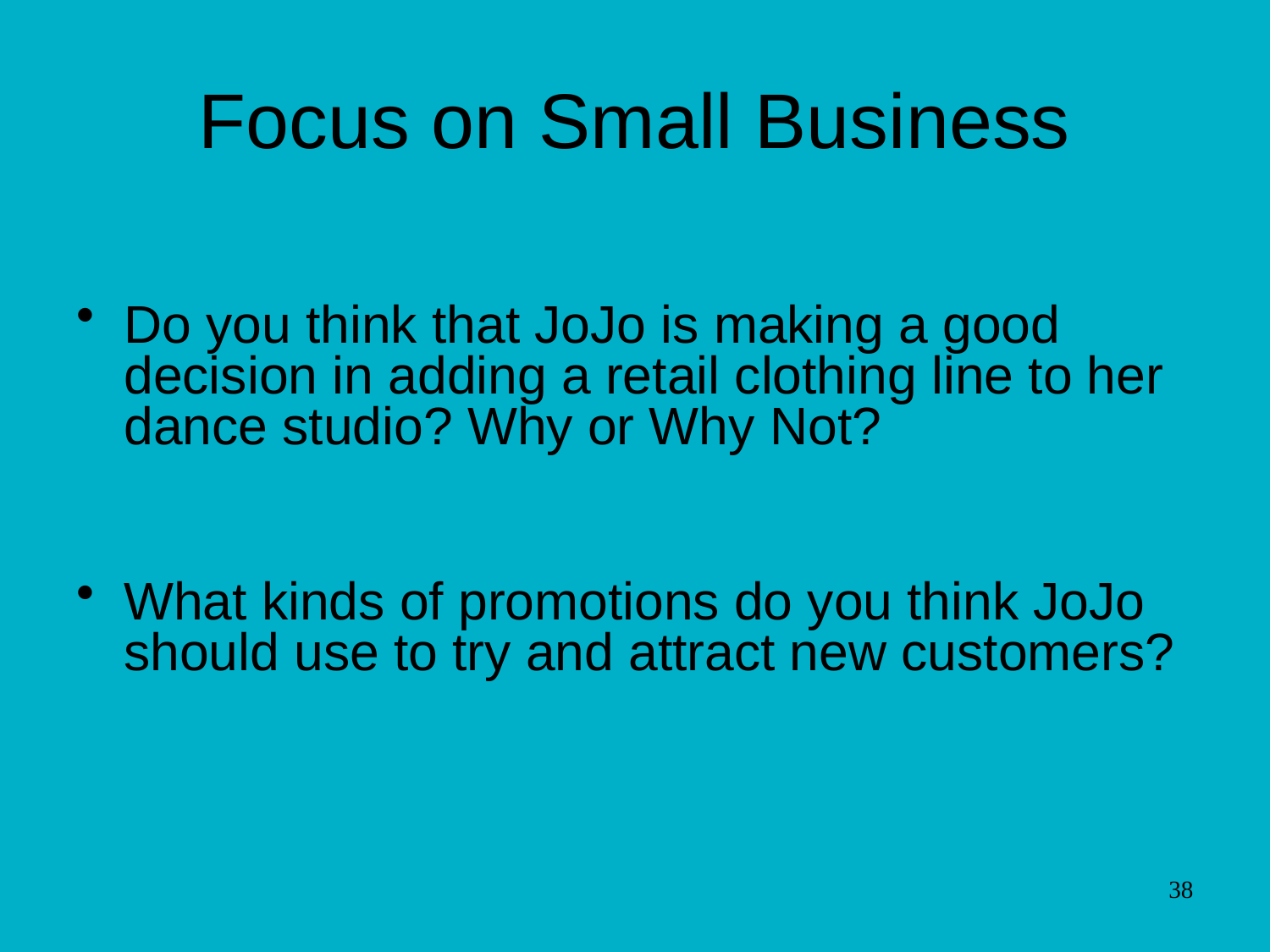

# Focus on Small Business
Do you think that JoJo is making a good decision in adding a retail clothing line to her dance studio? Why or Why Not?
What kinds of promotions do you think JoJo should use to try and attract new customers?
38